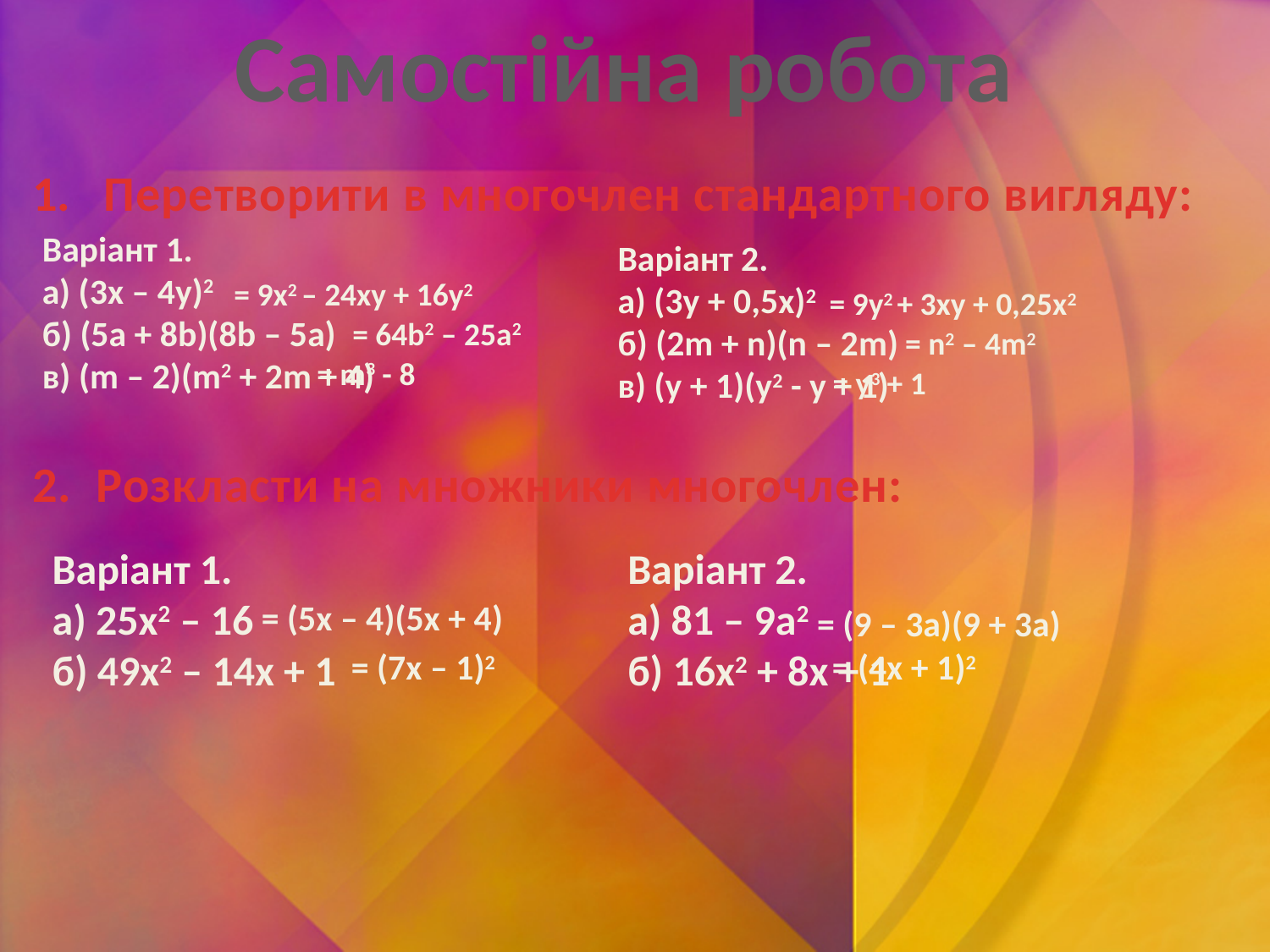

Самостійна робота
Перетворити в многочлен стандартного вигляду:
Варіант 1.
а) (3х – 4у)2
б) (5a + 8b)(8b – 5a)
в) (m – 2)(m2 + 2m + 4)
Варіант 2.
а) (3у + 0,5х)2
б) (2m + n)(n – 2m)
в) (y + 1)(y2 - y + 1)
= 9х2 – 24ху + 16у2
= 9у2 + 3ху + 0,25х2
= 64b2 – 25a2
 = n2 – 4m2
 = m3 - 8
 = y3 + 1
2.  Розкласти на множники многочлен:
Варіант 1.
а) 25х2 – 16
б) 49х2 – 14х + 1
Варіант 2.
а) 81 – 9а2
б) 16х2 + 8х + 1
= (5х – 4)(5х + 4)
= (9 – 3а)(9 + 3а)
= (7х – 1)2
 = (4х + 1)2